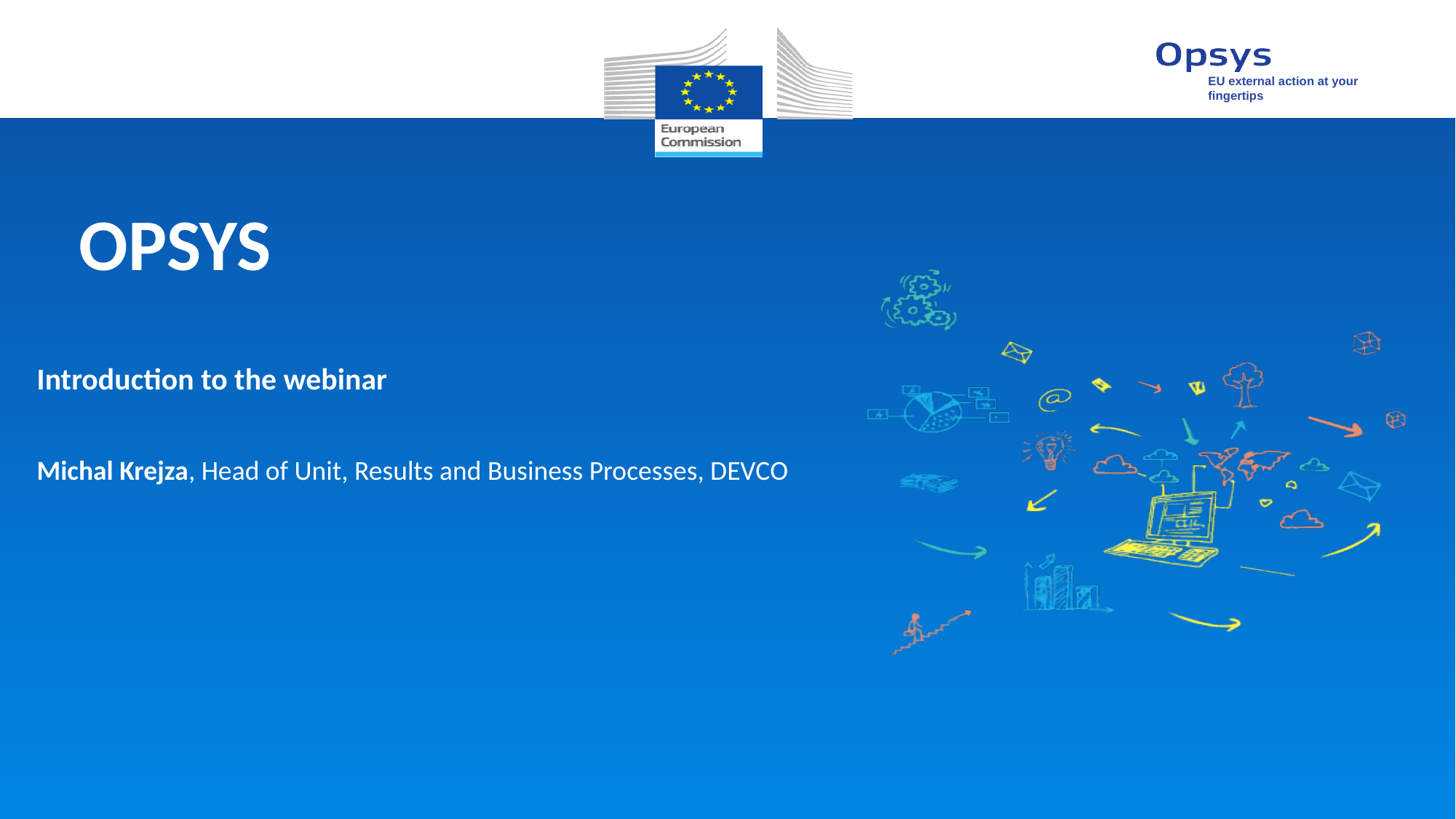

OPSYS

Introduction to the webinar

Michal Krejza, Head of Unit, Results and Business Processes, DEVCO